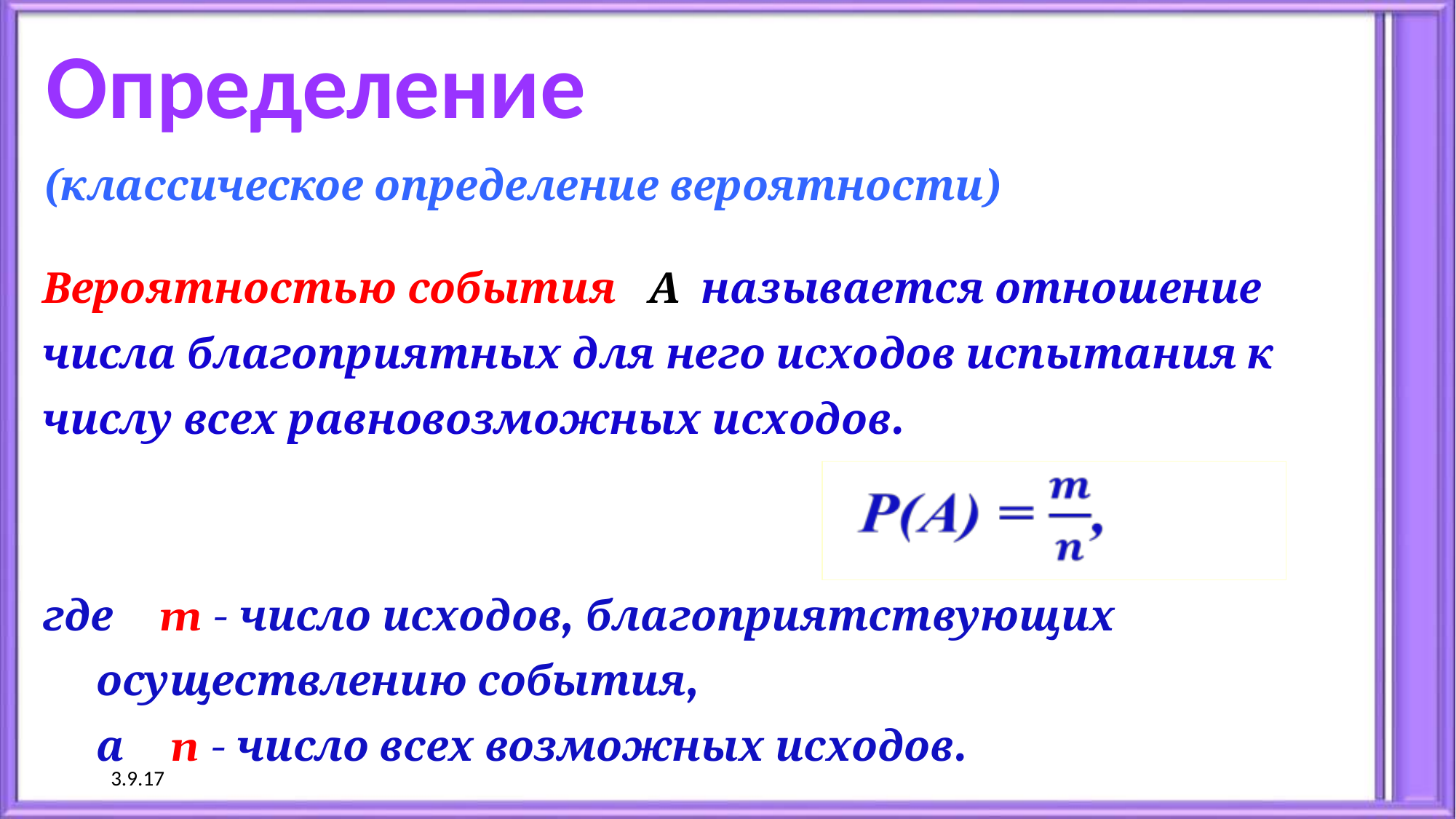

# Определение
(классическое определение вероятности)

Вероятностью события   А  называется отношение
числа благоприятных для него исходов испытания к
числу всех равновозможных исходов.

где    m - число исходов, благоприятствующих
     осуществлению события,
     а    n - число всех возможных исходов.

3.9.17